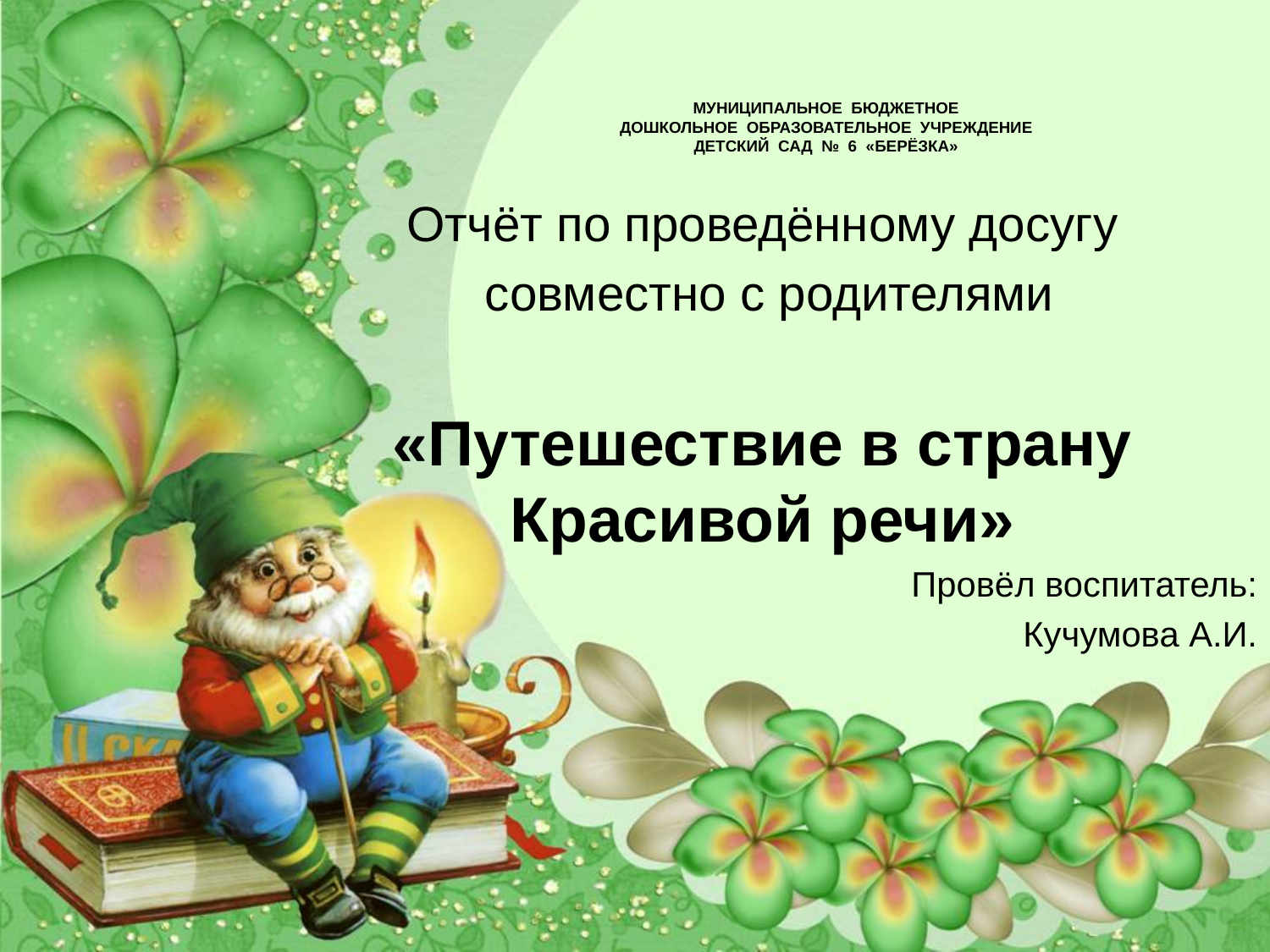

# МУНИЦИПАЛЬНОЕ  БЮДЖЕТНОЕ ДОШКОЛЬНОЕ  ОБРАЗОВАТЕЛЬНОЕ  УЧРЕЖДЕНИЕ ДЕТСКИЙ  САД  №  6  «БЕРЁЗКА»
Отчёт по проведённому досугу
 совместно с родителями

«Путешествие в страну Красивой речи»
Провёл воспитатель:
Кучумова А.И.